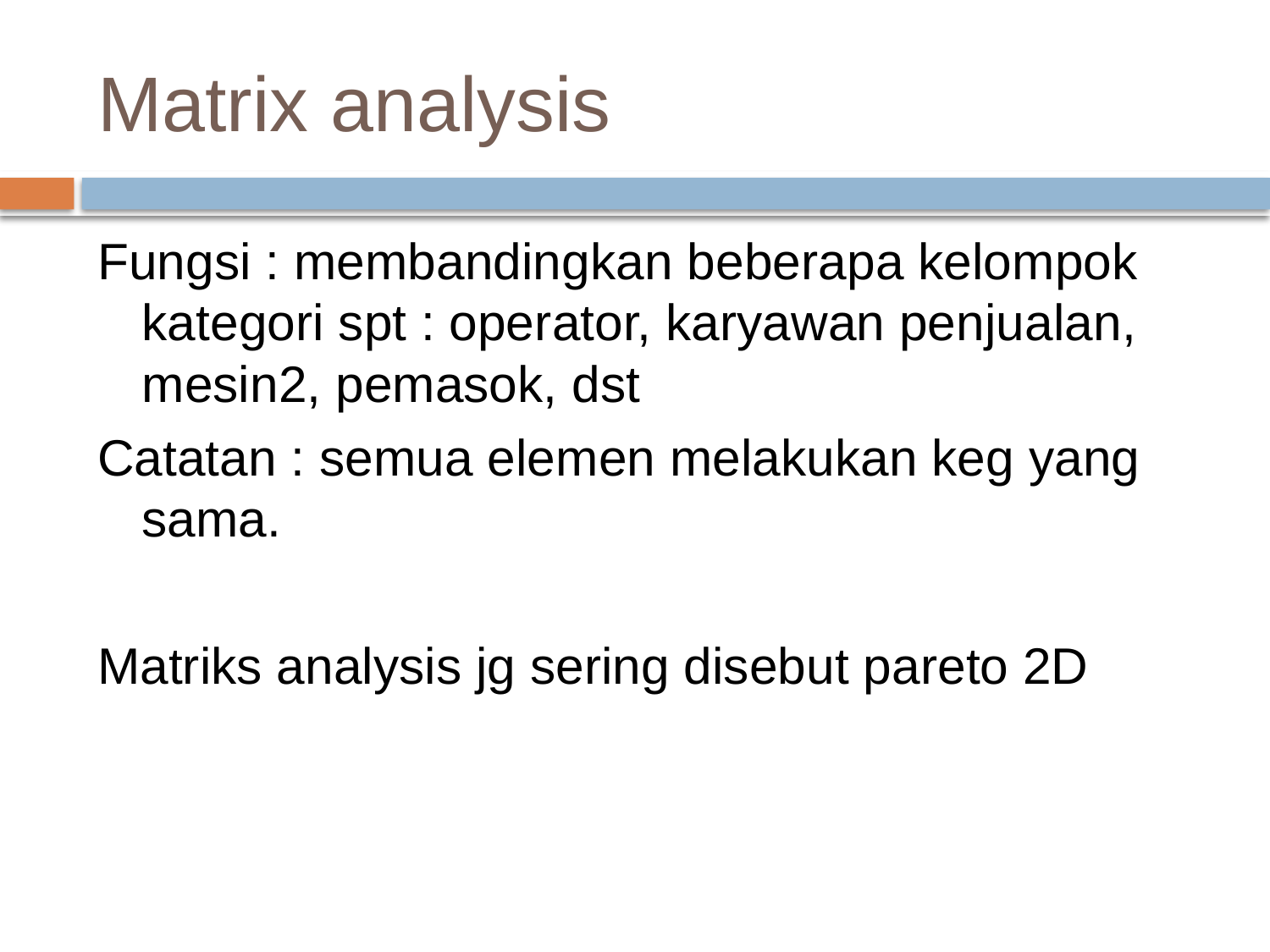

# Matrix analysis
Fungsi : membandingkan beberapa kelompok kategori spt : operator, karyawan penjualan, mesin2, pemasok, dst
Catatan : semua elemen melakukan keg yang sama.

Matriks analysis jg sering disebut pareto 2D